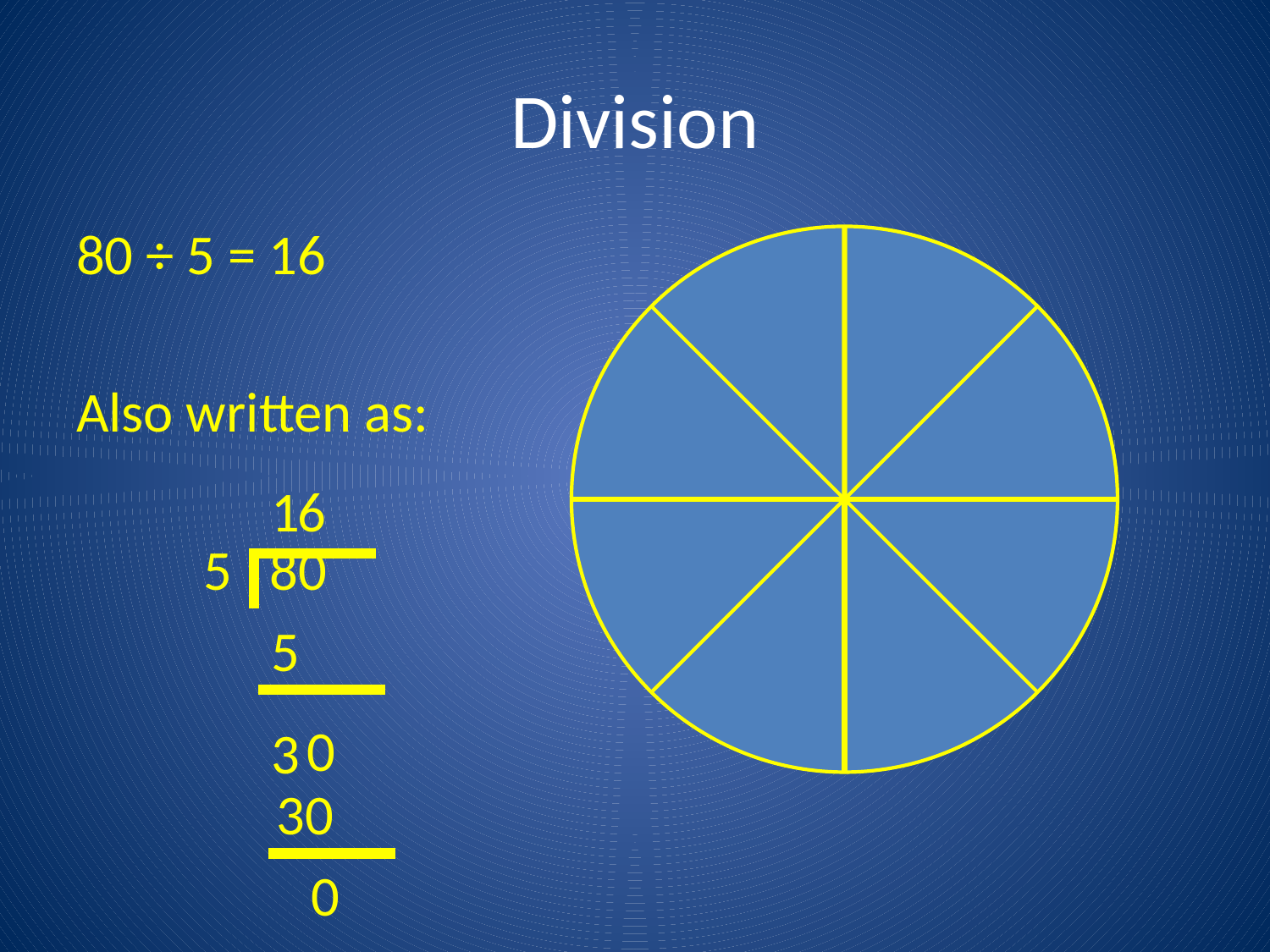

# Division
80 ÷ 5 = 16

Also written as:

	5   80

6
1
5
0
3
30
0